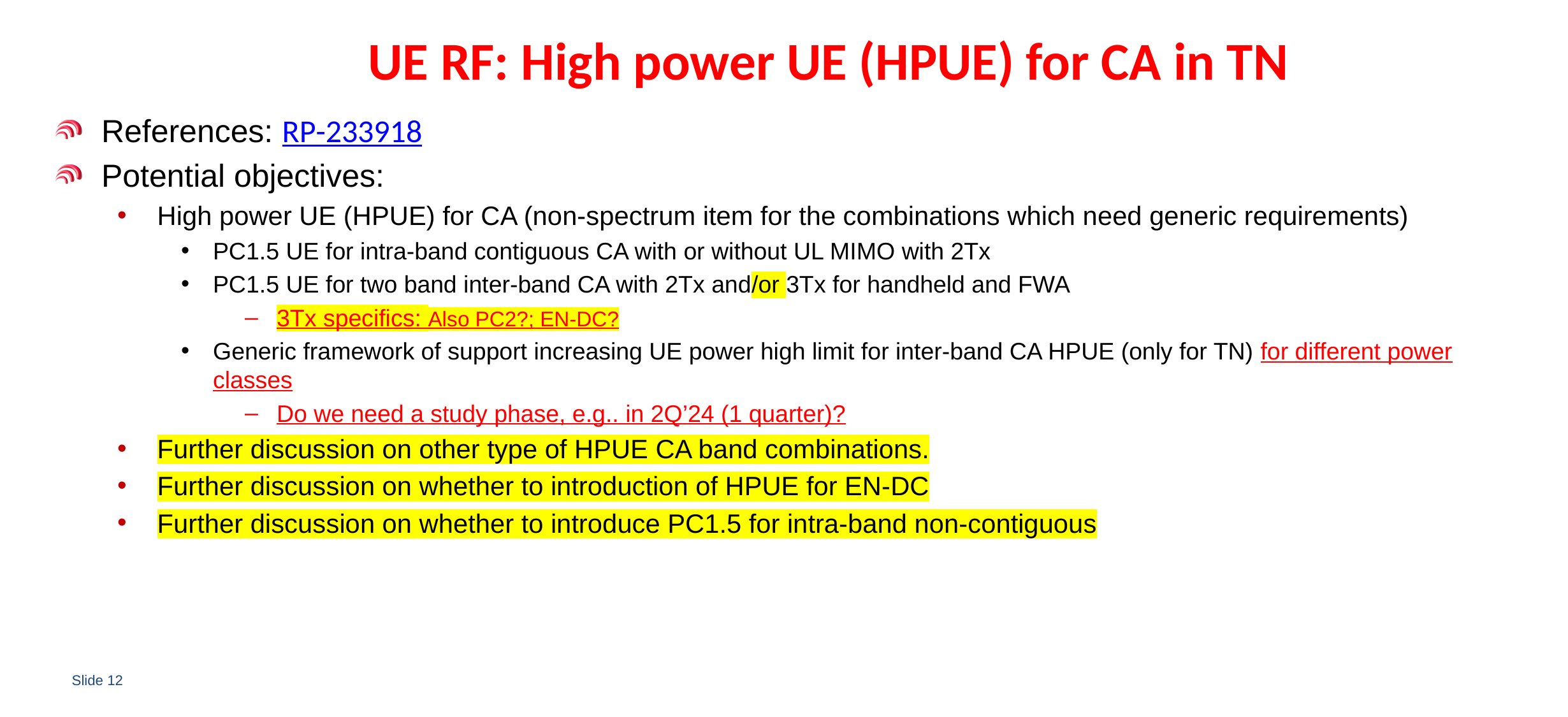

# UE RF: High power UE (HPUE) for CA in TN
References: RP-233918
Potential objectives:
High power UE (HPUE) for CA (non-spectrum item for the combinations which need generic requirements)
PC1.5 UE for intra-band contiguous CA with or without UL MIMO with 2Tx
PC1.5 UE for two band inter-band CA with 2Tx and/or 3Tx for handheld and FWA
3Tx specifics: Also PC2?; EN-DC?
Generic framework of support increasing UE power high limit for inter-band CA HPUE (only for TN) for different power classes
Do we need a study phase, e.g.. in 2Q’24 (1 quarter)?
Further discussion on other type of HPUE CA band combinations.
Further discussion on whether to introduction of HPUE for EN-DC
Further discussion on whether to introduce PC1.5 for intra-band non-contiguous